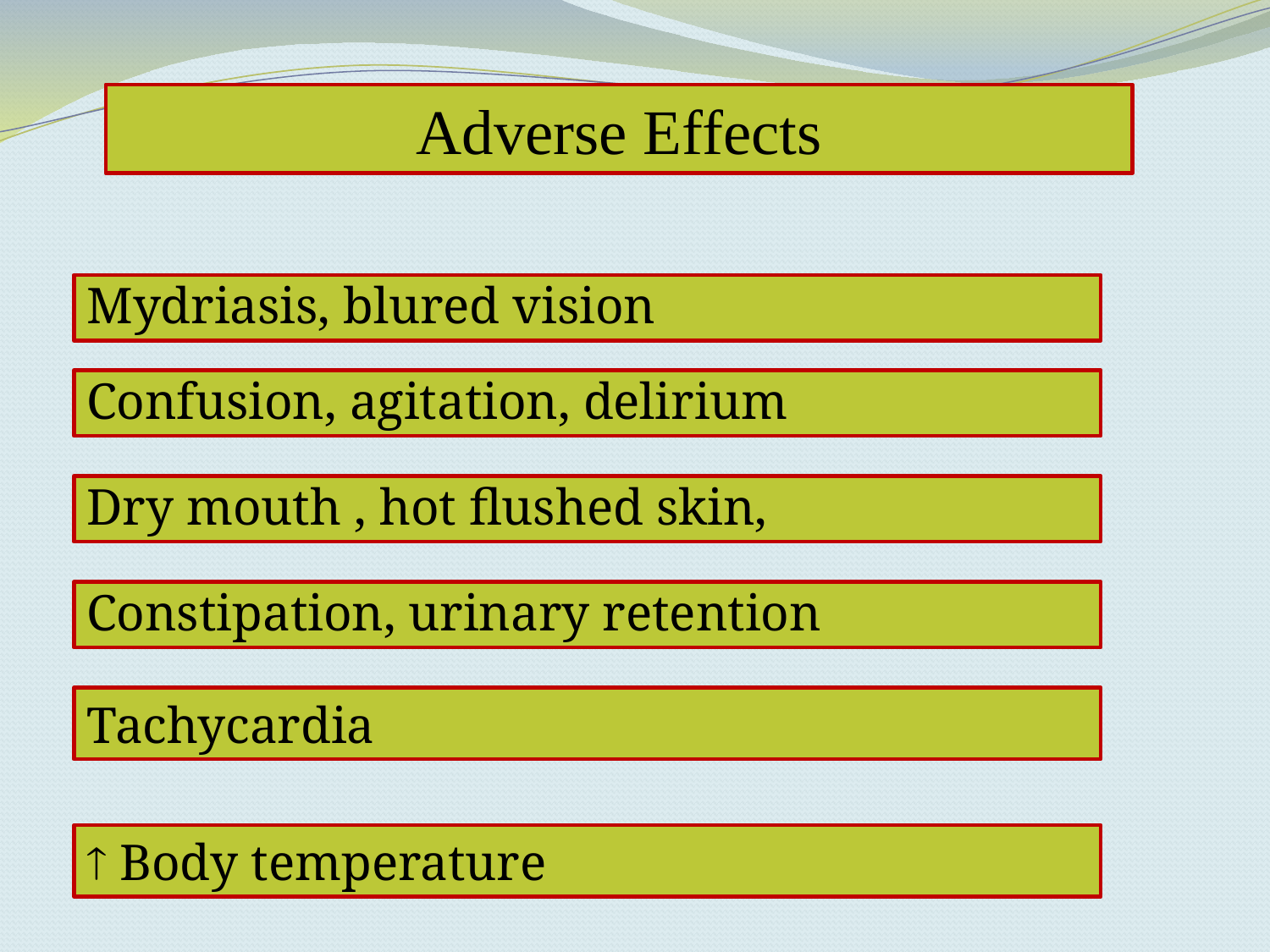

Adverse Effects
Mydriasis, blured vision
Confusion, agitation, delirium
Dry mouth , hot flushed skin,
Constipation, urinary retention
Tachycardia
↑ Body temperature